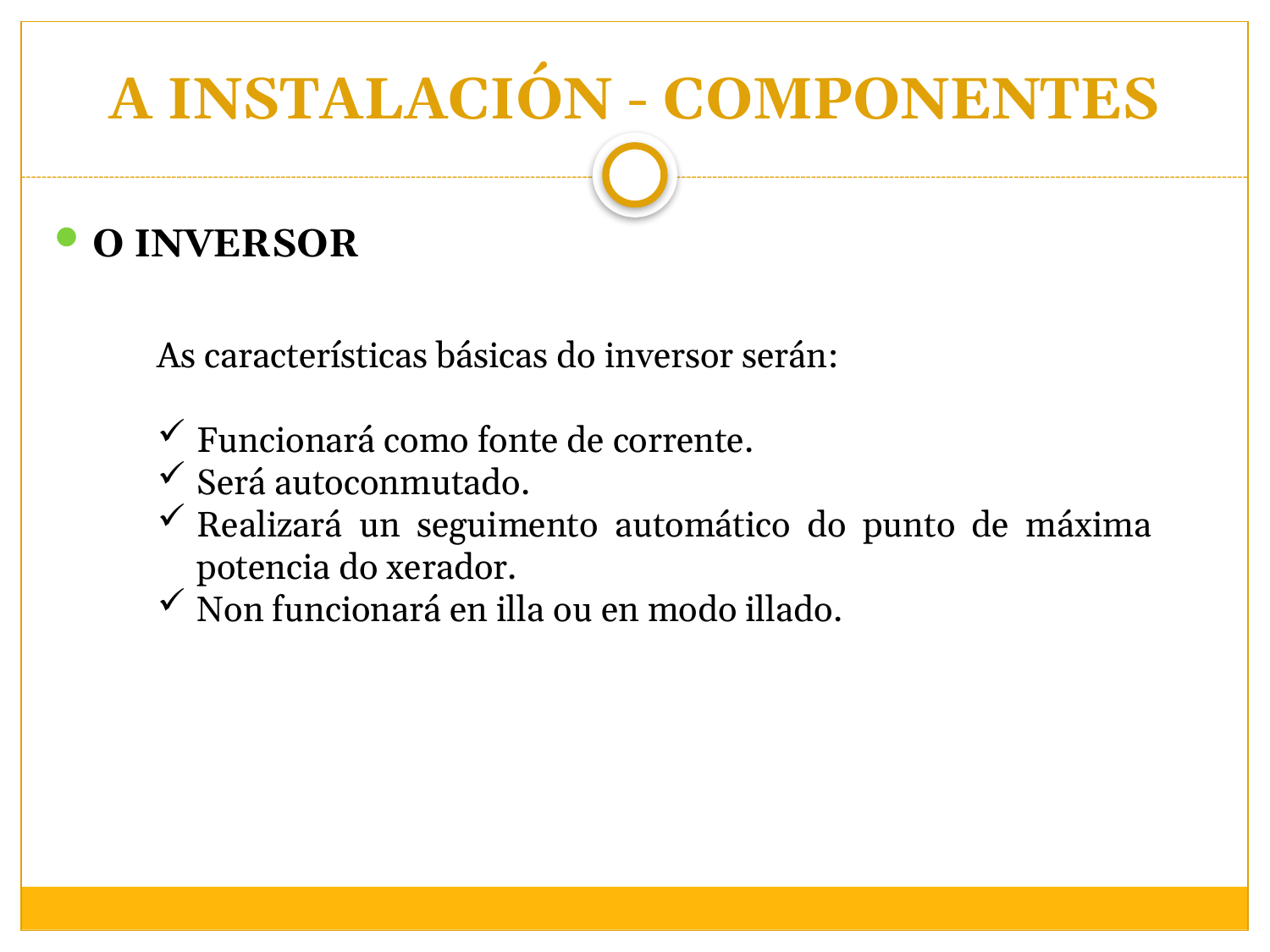

# A INSTALACIÓN - COMPONENTES
O INVERSOR
As características básicas do inversor serán:

Funcionará como fonte de corrente.
Será autoconmutado.
Realizará un seguimento automático do punto de máxima potencia do xerador.
Non funcionará en illa ou en modo illado.